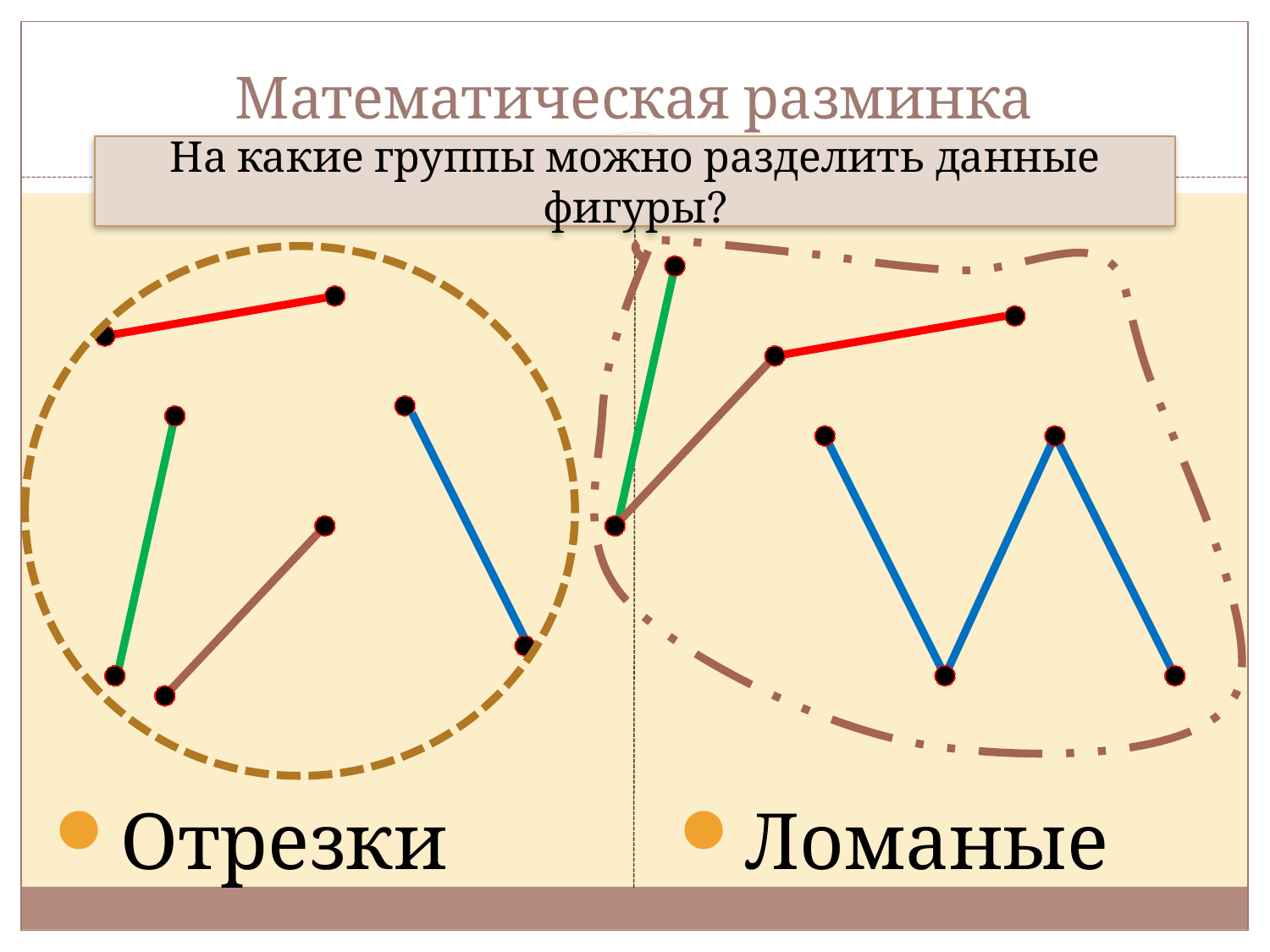

# Математическая разминка
На какие группы можно разделить данные фигуры?

Отрезки
Ломаные